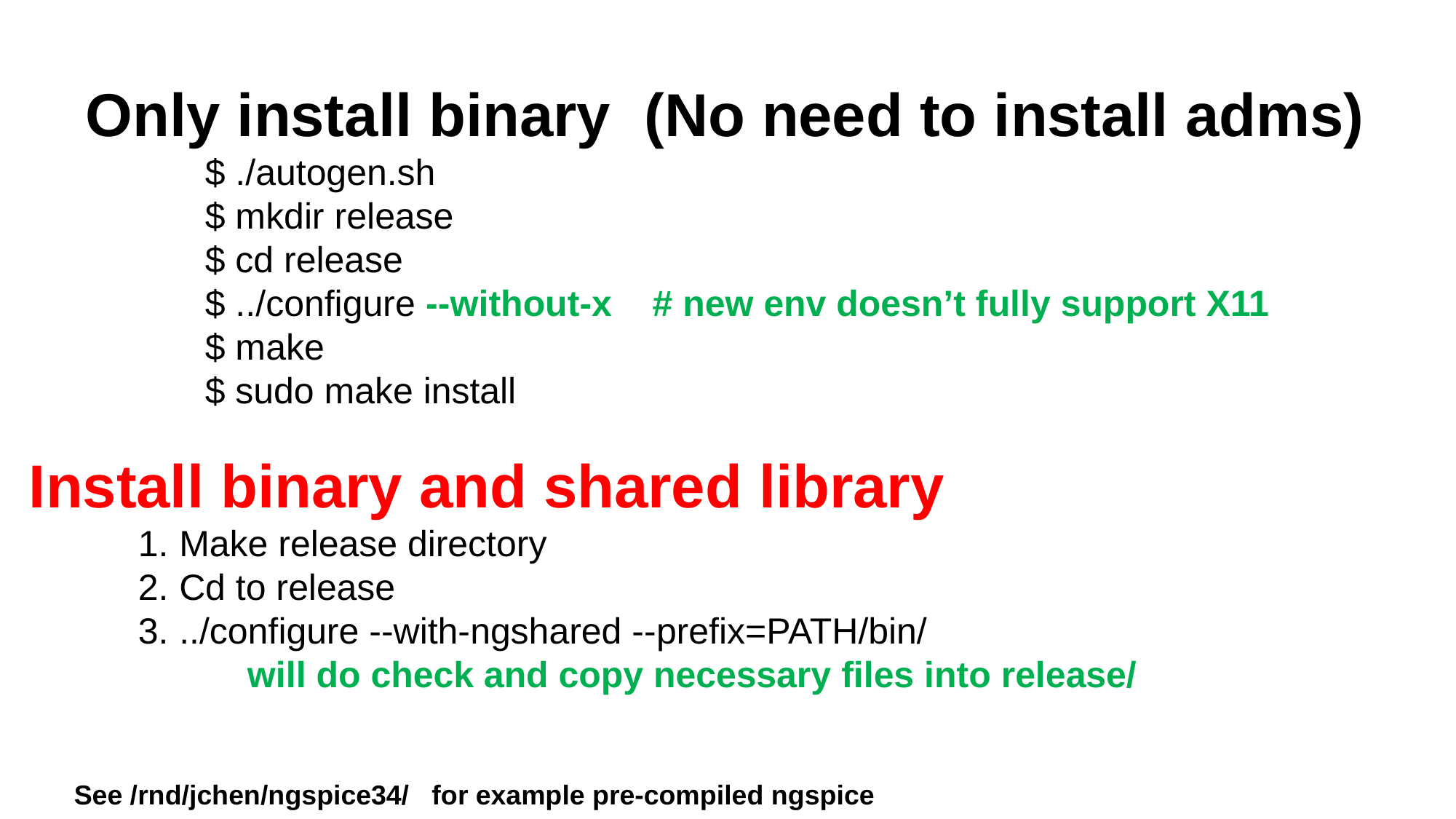

Only install binary  (No need to install adms)
 $ ./autogen.sh
 $ mkdir release
 $ cd release
 $ ../configure --without-x    # new env doesn’t fully support X11
 $ make
 $ sudo make install
Install binary and shared library
Make release directory
Cd to release
../configure --with-ngshared --prefix=PATH/bin/
	will do check and copy necessary files into release/

See /rnd/jchen/ngspice34/   for example pre-compiled ngspice